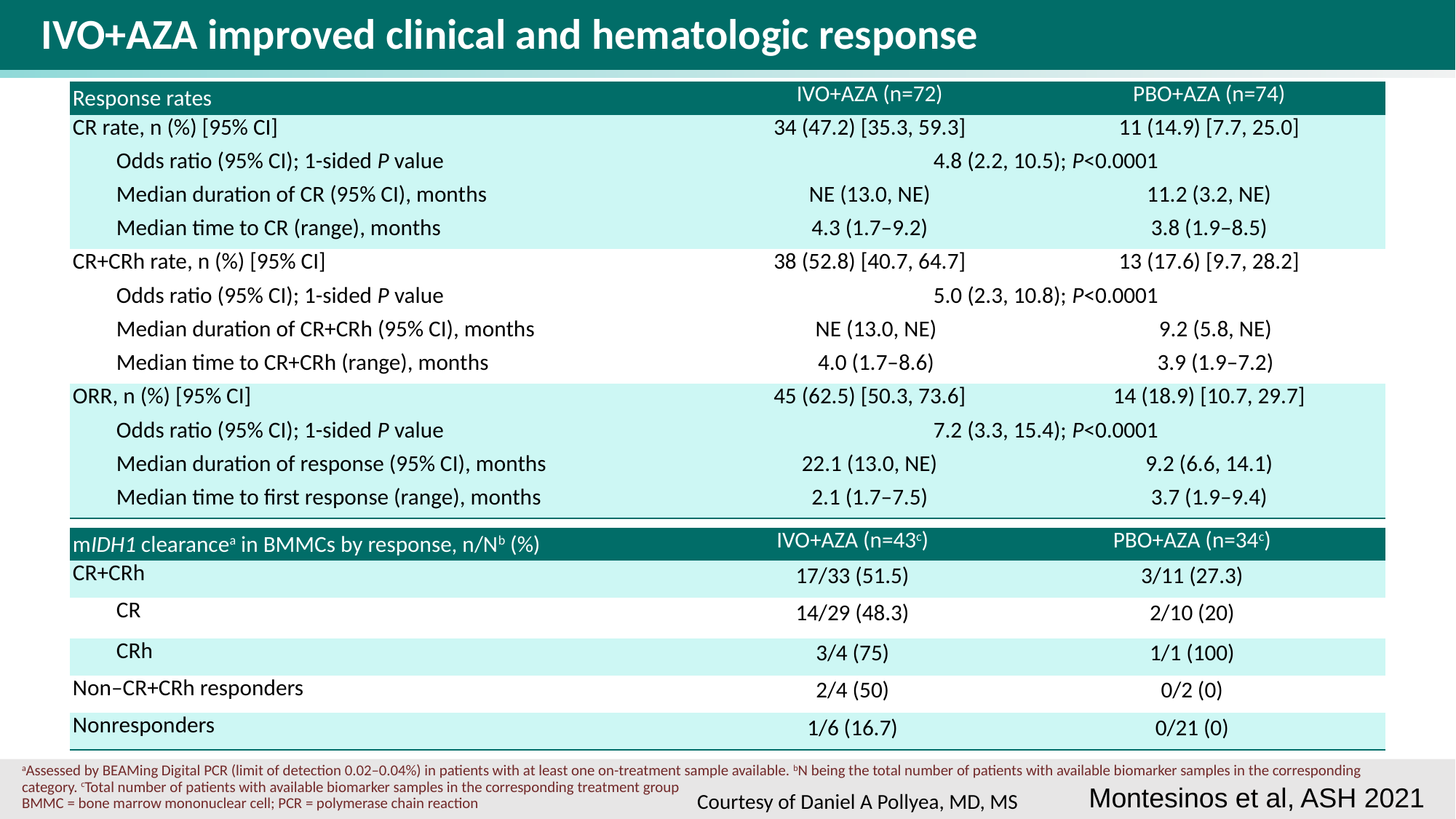

# IVO+AZA improved clinical and hematologic response
| Response rates | IVO+AZA (n=72) | PBO+AZA (n=74) |  |
| --- | --- | --- | --- |
| CR rate, n (%) [95% CI] | 34 (47.2) [35.3, 59.3] | 11 (14.9) [7.7, 25.0] |  |
| Odds ratio (95% CI); 1-sided P value | 4.8 (2.2, 10.5); P<0.0001 |  |  |
| Median duration of CR (95% CI), months | NE (13.0, NE) | 11.2 (3.2, NE) |  |
| Median time to CR (range), months | 4.3 (1.7–9.2) | 3.8 (1.9–8.5) |  |
| CR+CRh rate, n (%) [95% CI] | 38 (52.8) [40.7, 64.7] | 13 (17.6) [9.7, 28.2] |  |
| Odds ratio (95% CI); 1-sided P value | 5.0 (2.3, 10.8); P<0.0001 |  |  |
| Median duration of CR+CRh (95% CI), months | NE (13.0, NE) |  | 9.2 (5.8, NE) |
| Median time to CR+CRh (range), months | 4.0 (1.7–8.6) |  | 3.9 (1.9–7.2) |
| ORR, n (%) [95% CI] | 45 (62.5) [50.3, 73.6] | 14 (18.9) [10.7, 29.7] |  |
| Odds ratio (95% CI); 1-sided P value | 7.2 (3.3, 15.4); P<0.0001 |  |  |
| Median duration of response (95% CI), months | 22.1 (13.0, NE) | 9.2 (6.6, 14.1) |  |
| Median time to first response (range), months | 2.1 (1.7–7.5) | 3.7 (1.9–9.4) |  |
| mIDH1 clearancea in BMMCs by response, n/Nb (%) | IVO+AZA (n=43c) | PBO+AZA (n=34c) |
| --- | --- | --- |
| CR+CRh | 17/33 (51.5) | 3/11 (27.3) |
| CR | 14/29 (48.3) | 2/10 (20) |
| CRh | 3/4 (75) | 1/1 (100) |
| Non–CR+CRh responders | 2/4 (50) | 0/2 (0) |
| Nonresponders | 1/6 (16.7) | 0/21 (0) |
aAssessed by BEAMing Digital PCR (limit of detection 0.02–0.04%) in patients with at least one on-treatment sample available. bN being the total number of patients with available biomarker samples in the corresponding category. cTotal number of patients with available biomarker samples in the corresponding treatment group
BMMC = bone marrow mononuclear cell; PCR = polymerase chain reaction
Montesinos et al, ASH 2021
Courtesy of Daniel A Pollyea, MD, MS